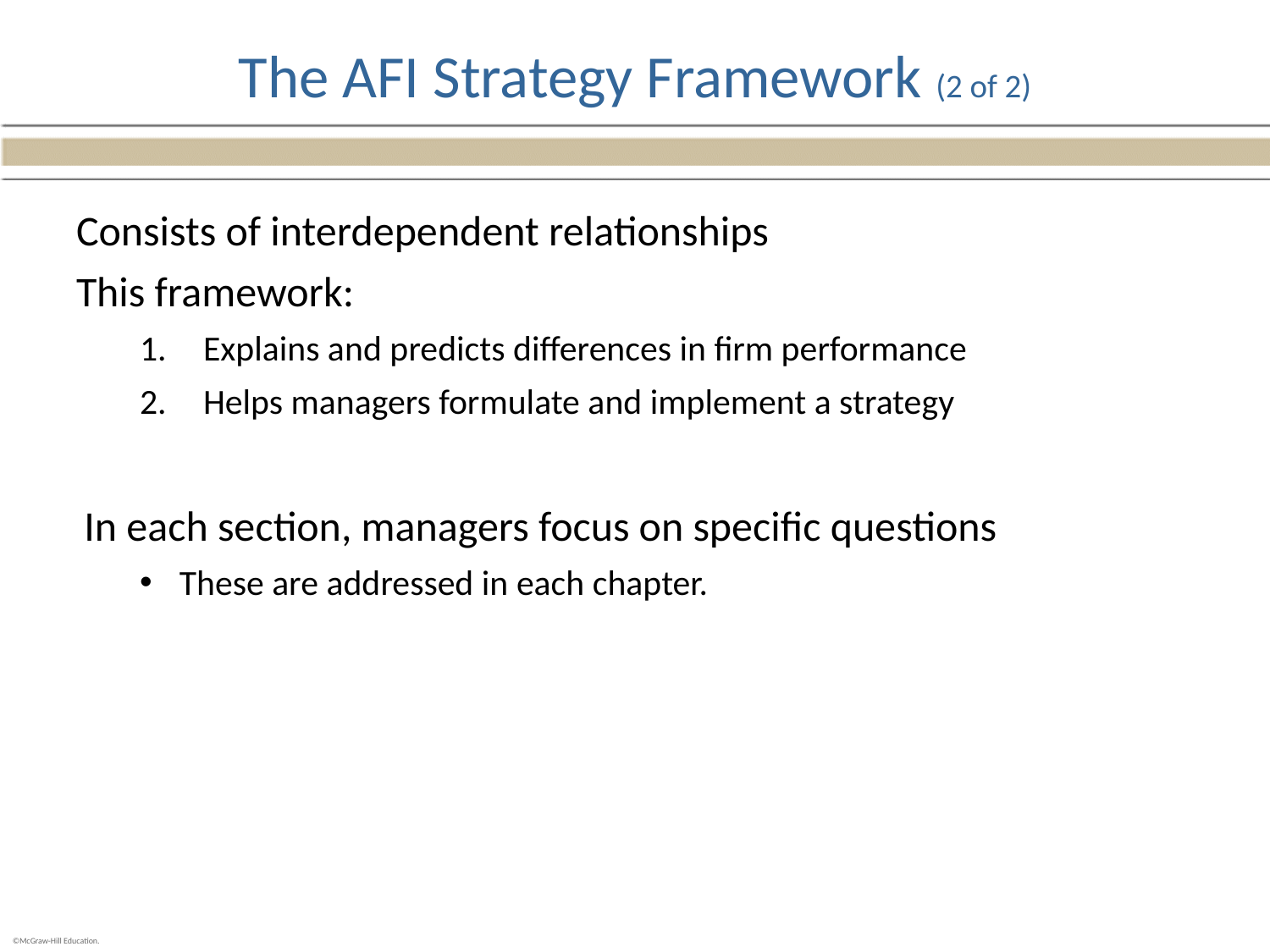

# The AFI Strategy Framework (2 of 2)
Consists of interdependent relationships
This framework:
Explains and predicts differences in firm performance
Helps managers formulate and implement a strategy

In each section, managers focus on specific questions
These are addressed in each chapter.